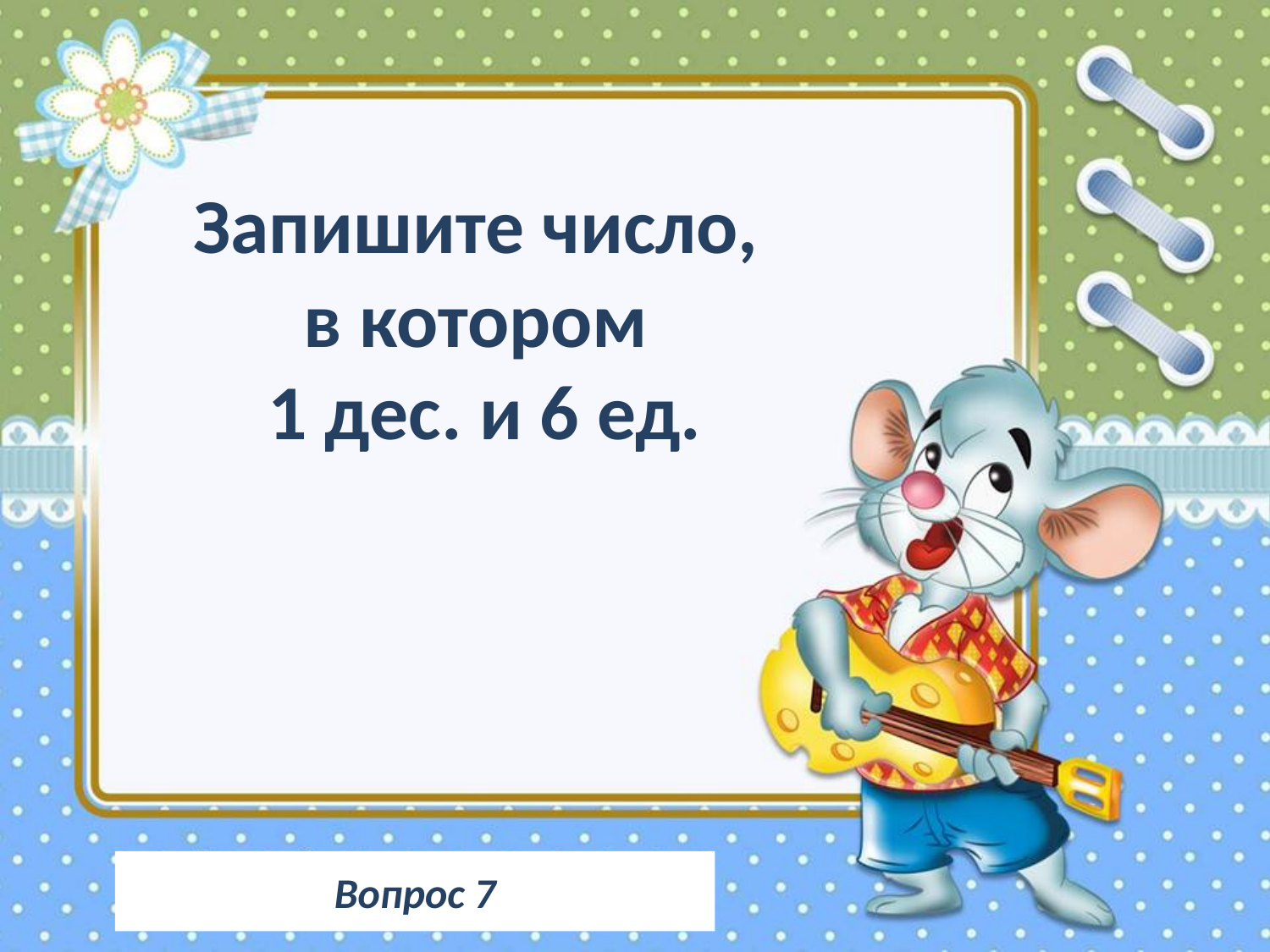

Запишите число,
в котором
1 дес. и 6 ед.

Вопрос 7